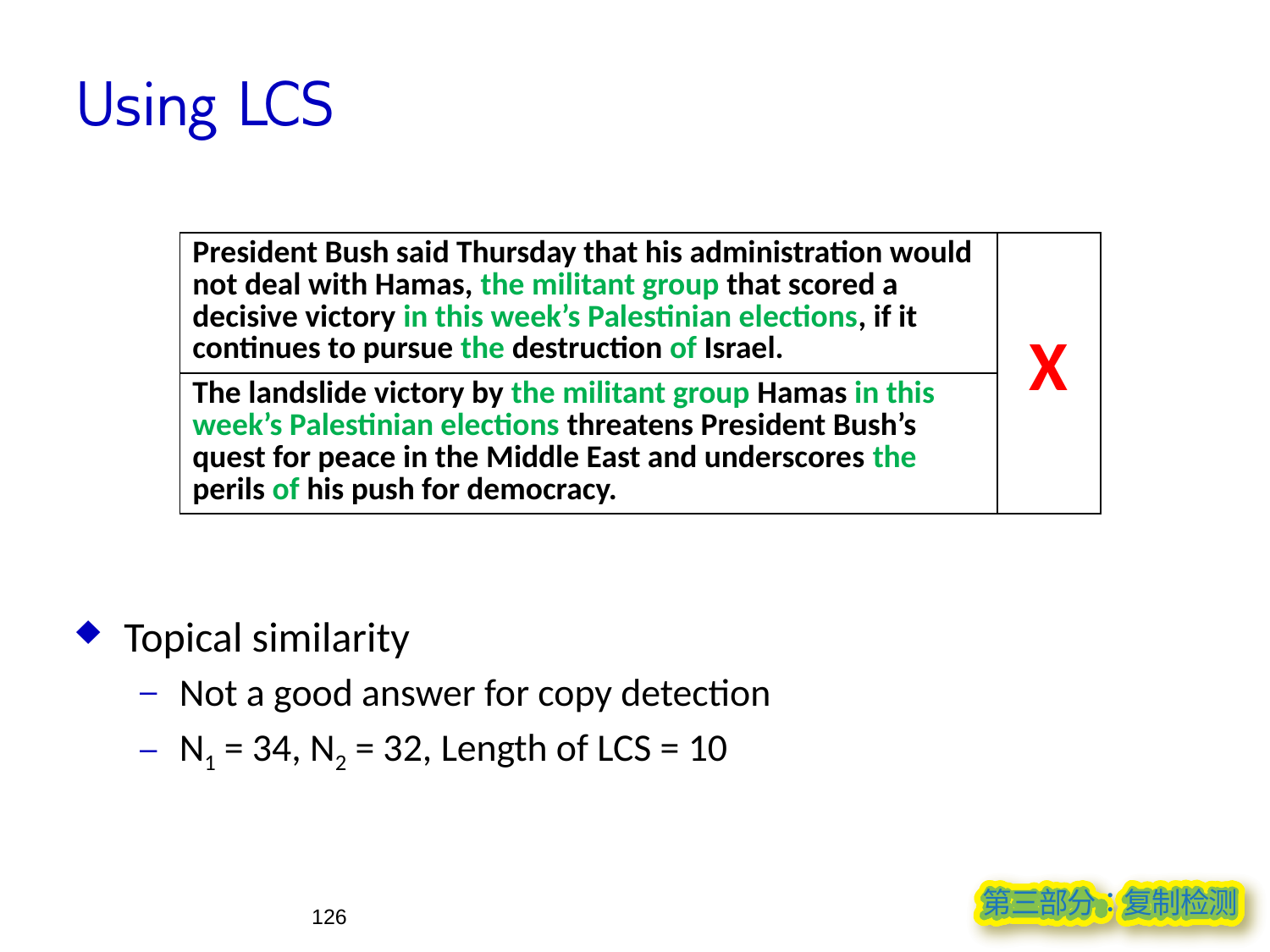

Using LCS
| President Bush said Thursday that his administration would not deal with Hamas, the militant group that scored a decisive victory in this week’s Palestinian elections, if it continues to pursue the destruction of Israel. | X |
| --- | --- |
| The landslide victory by the militant group Hamas in this week’s Palestinian elections threatens President Bush’s quest for peace in the Middle East and underscores the perils of his push for democracy. |  |
Topical similarity
Not a good answer for copy detection
N1 = 34, N2 = 32, Length of LCS = 10
126